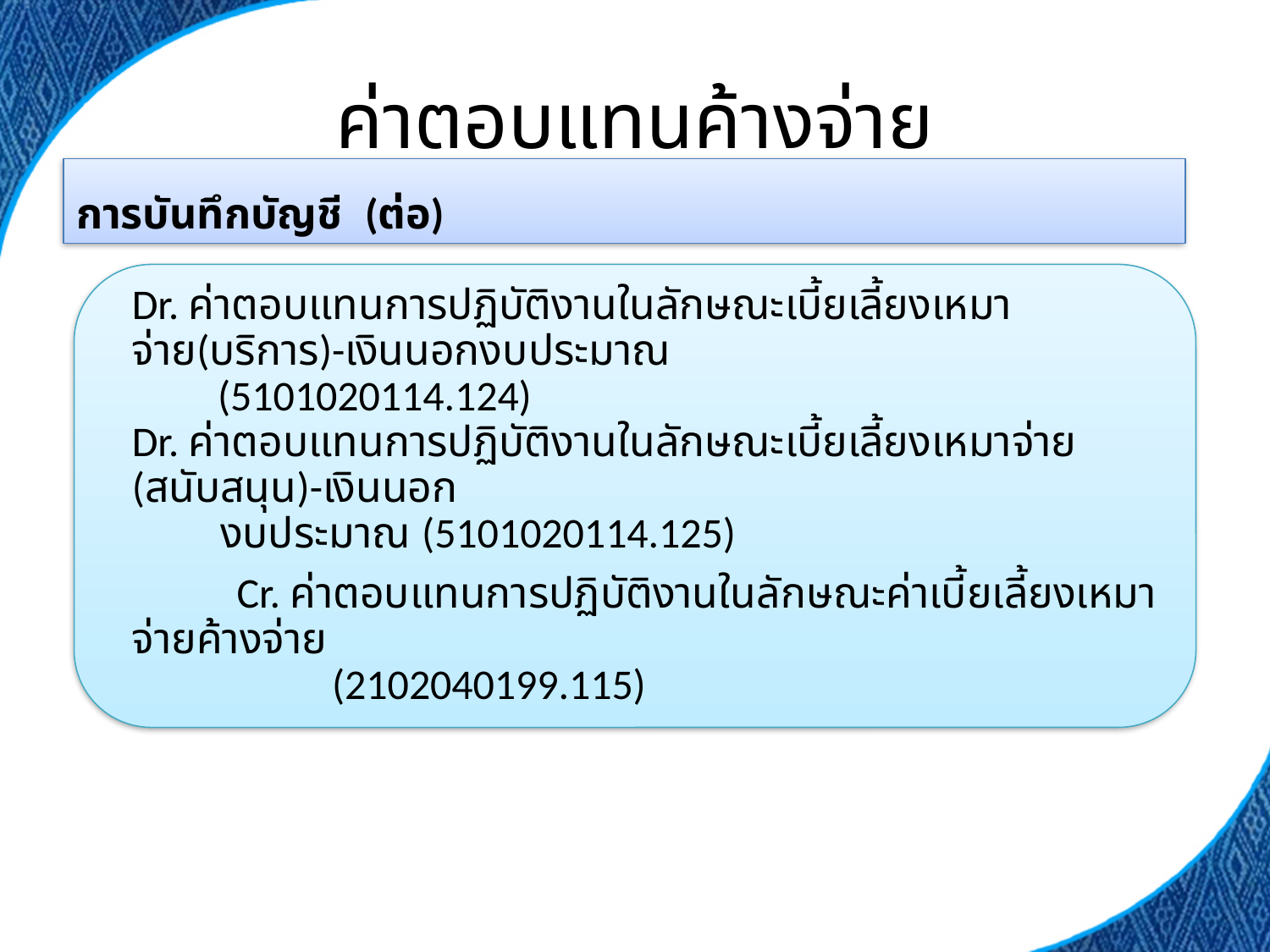

# ค่าตอบแทนค้างจ่าย
การบันทึกบัญชี  (ต่อ)
Dr. ค่าตอบแทนการปฏิบัติงานในลักษณะเบี้ยเลี้ยงเหมาจ่าย(บริการ)-เงินนอกงบประมาณ
         (5101020114.124)
Dr. ค่าตอบแทนการปฏิบัติงานในลักษณะเบี้ยเลี้ยงเหมาจ่าย (สนับสนุน)-เงินนอก
        งบประมาณ (5101020114.125)
           Cr. ค่าตอบแทนการปฏิบัติงานในลักษณะค่าเบี้ยเลี้ยงเหมาจ่ายค้างจ่าย
                     (2102040199.115)